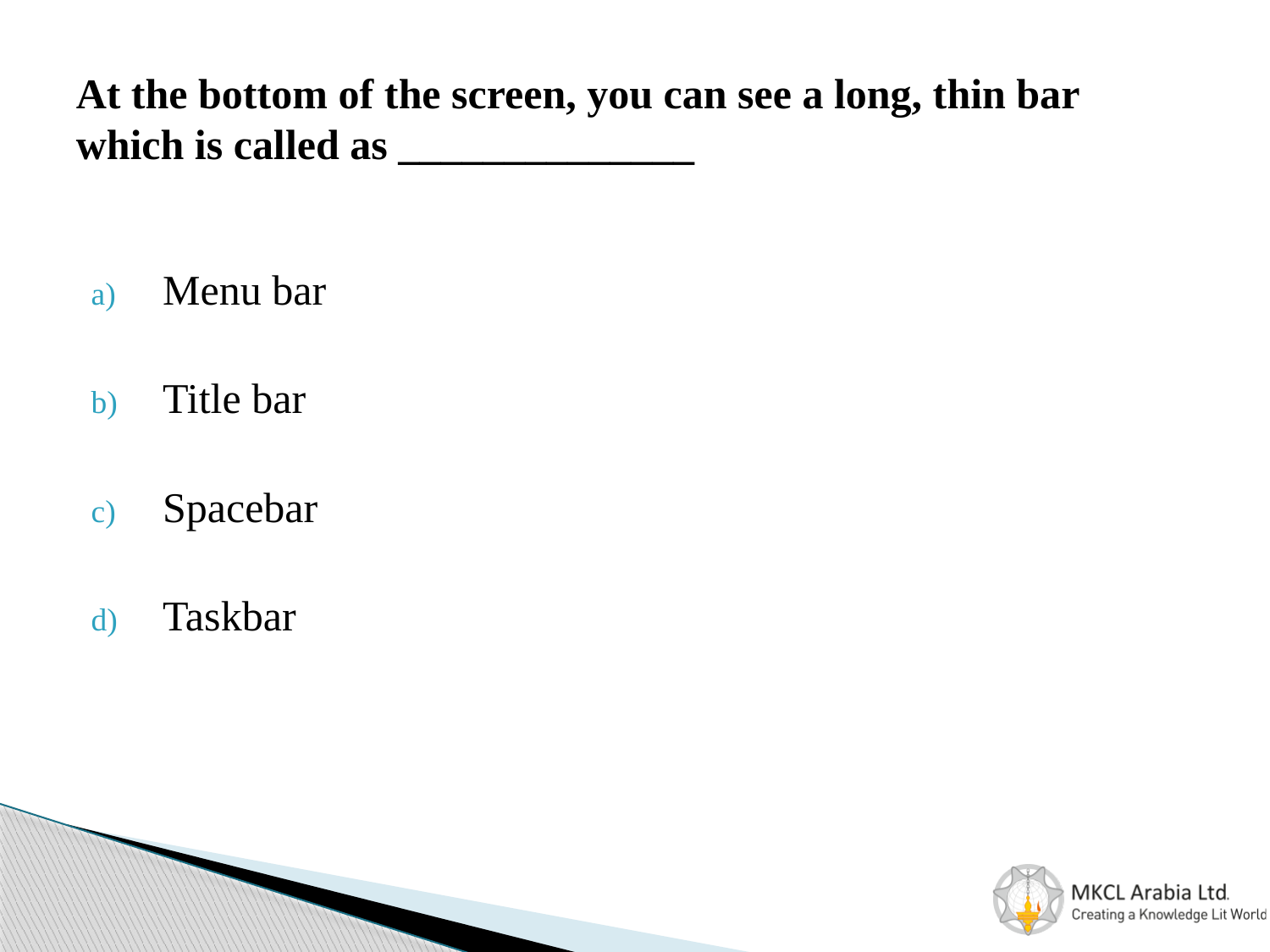

# At the bottom of the screen, you can see a long, thin bar which is called as ______________
Menu bar
Title bar
Spacebar
Taskbar